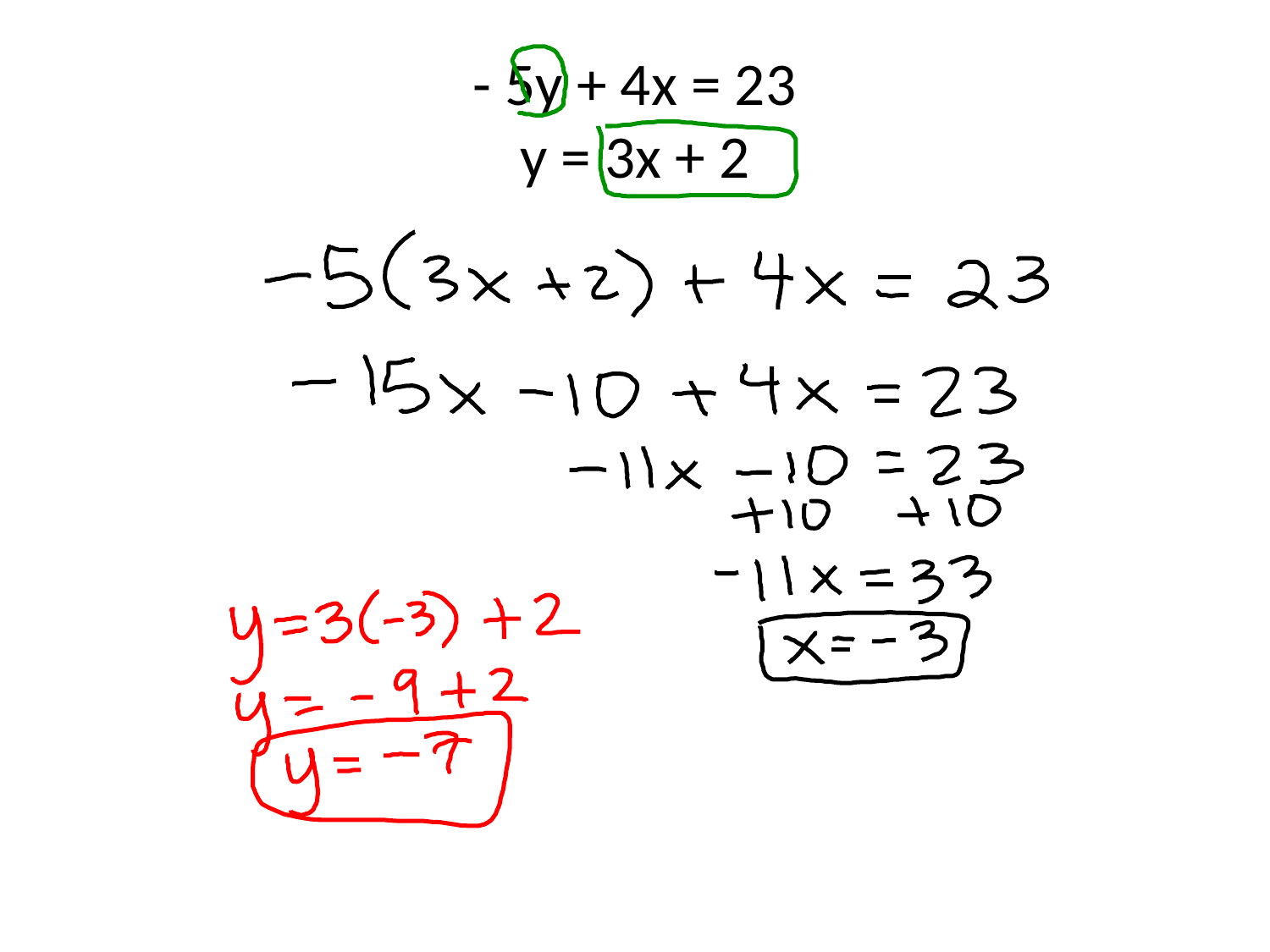

# - 5y + 4x = 23 y = 3x + 2